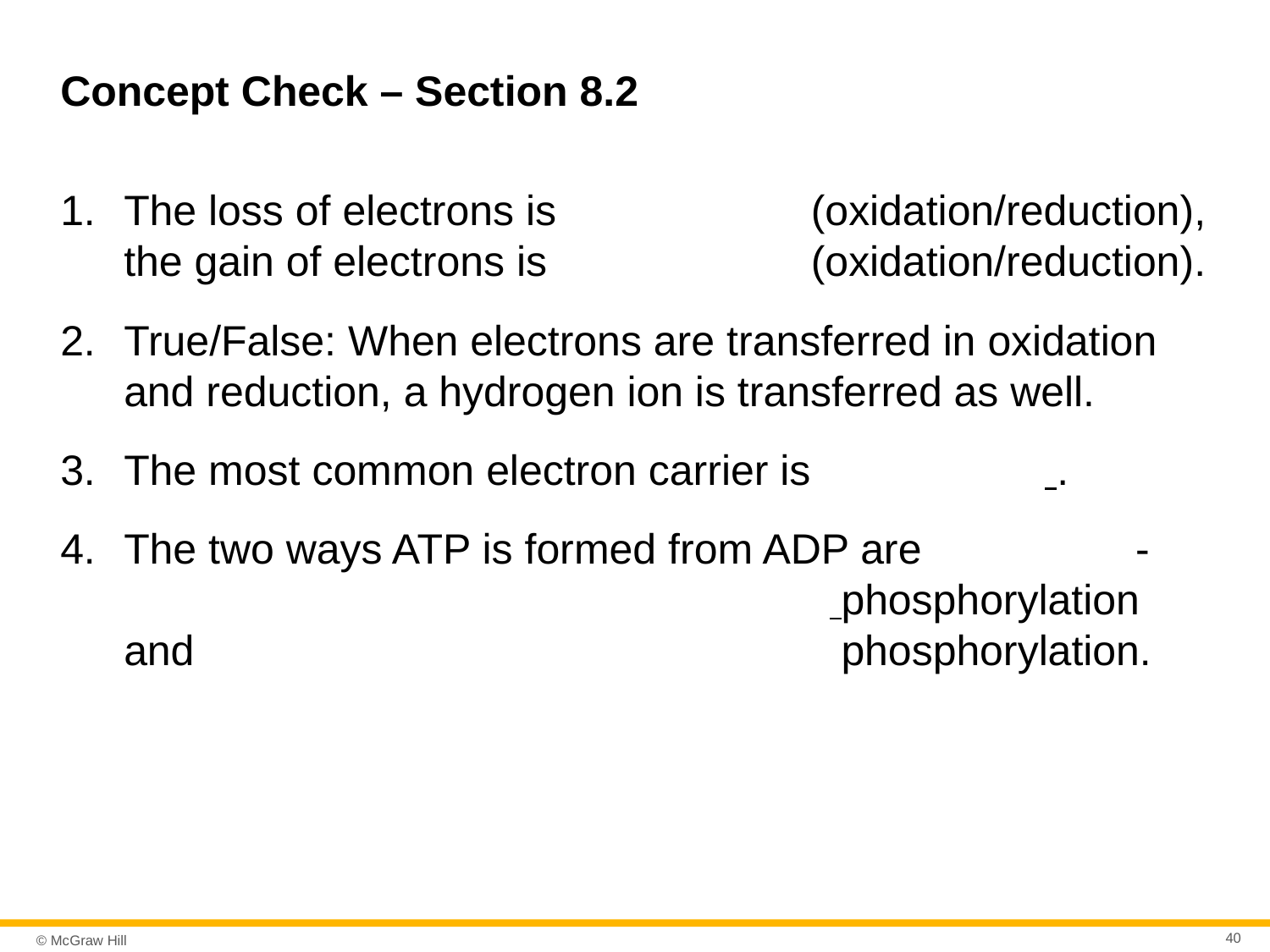

# Concept Check – Section 8.2
The loss of electrons is 	 (oxidation/reduction), the gain of electrons is 	 (oxidation/reduction).
True/False: When electrons are transferred in oxidation and reduction, a hydrogen ion is transferred as well.
The most common electron carrier is 	 .
The two ways ATP is formed from ADP are 	 - 	 phosphorylation and 	 phosphorylation.